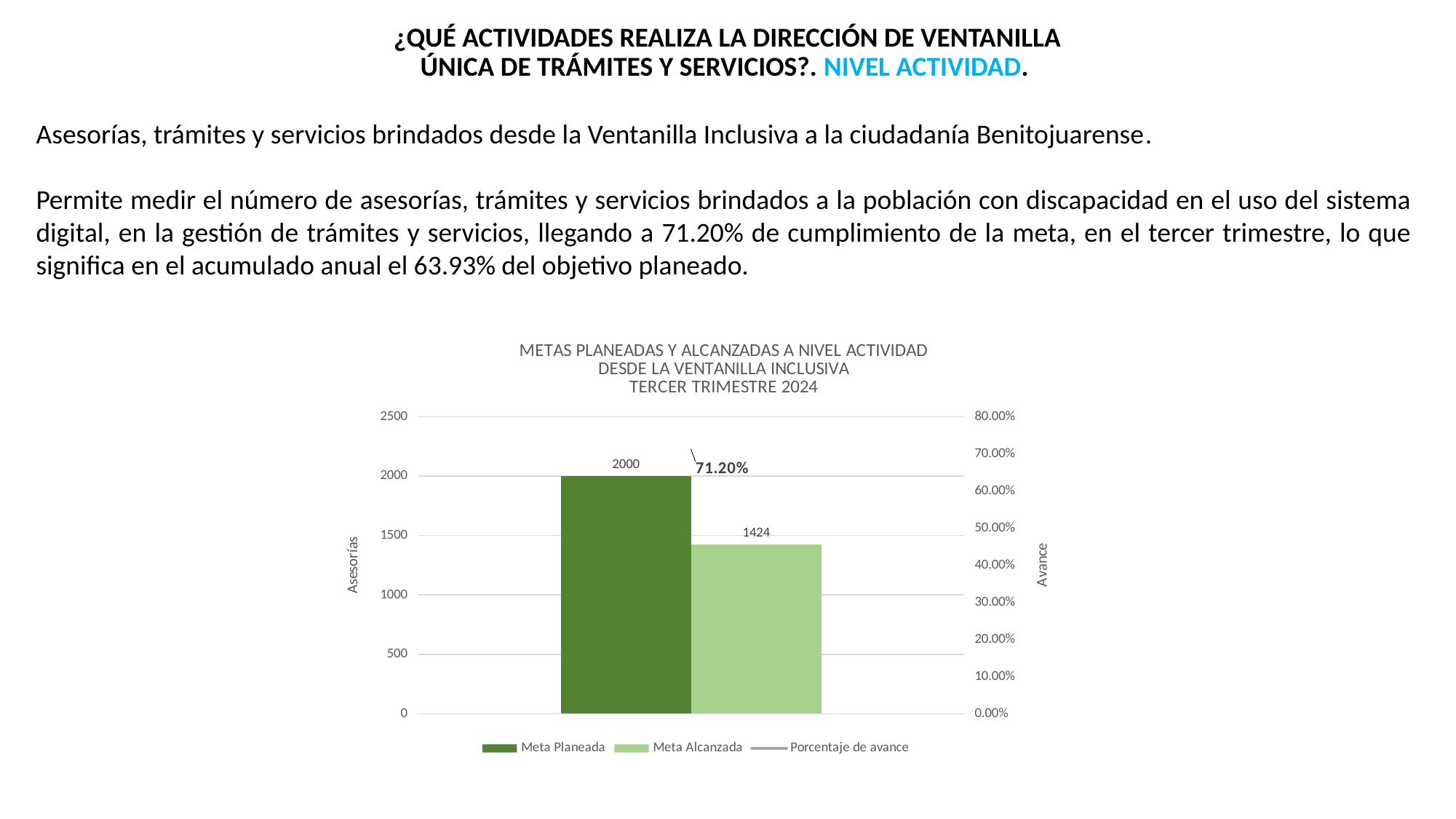

¿QUÉ ACTIVIDADES REALIZA LA DIRECCIÓN DE VENTANILLA ÚNICA DE TRÁMITES Y SERVICIOS?. NIVEL ACTIVIDAD.
Asesorías, trámites y servicios brindados desde la Ventanilla Inclusiva a la ciudadanía Benitojuarense.

Permite medir el número de asesorías, trámites y servicios brindados a la población con discapacidad en el uso del sistema digital, en la gestión de trámites y servicios, llegando a 71.20% de cumplimiento de la meta, en el tercer trimestre, lo que significa en el acumulado anual el 63.93% del objetivo planeado.

### Chart: METAS PLANEADAS Y ALCANZADAS A NIVEL ACTIVIDAD
DESDE LA VENTANILLA INCLUSIVA
TERCER TRIMESTRE 2024

| Category | Meta Planeada | Meta Alcanzada |  |
|---|---|---|---|
| Asesorías Brindadas | 2000.0 | 1424.0 | 0.712 |